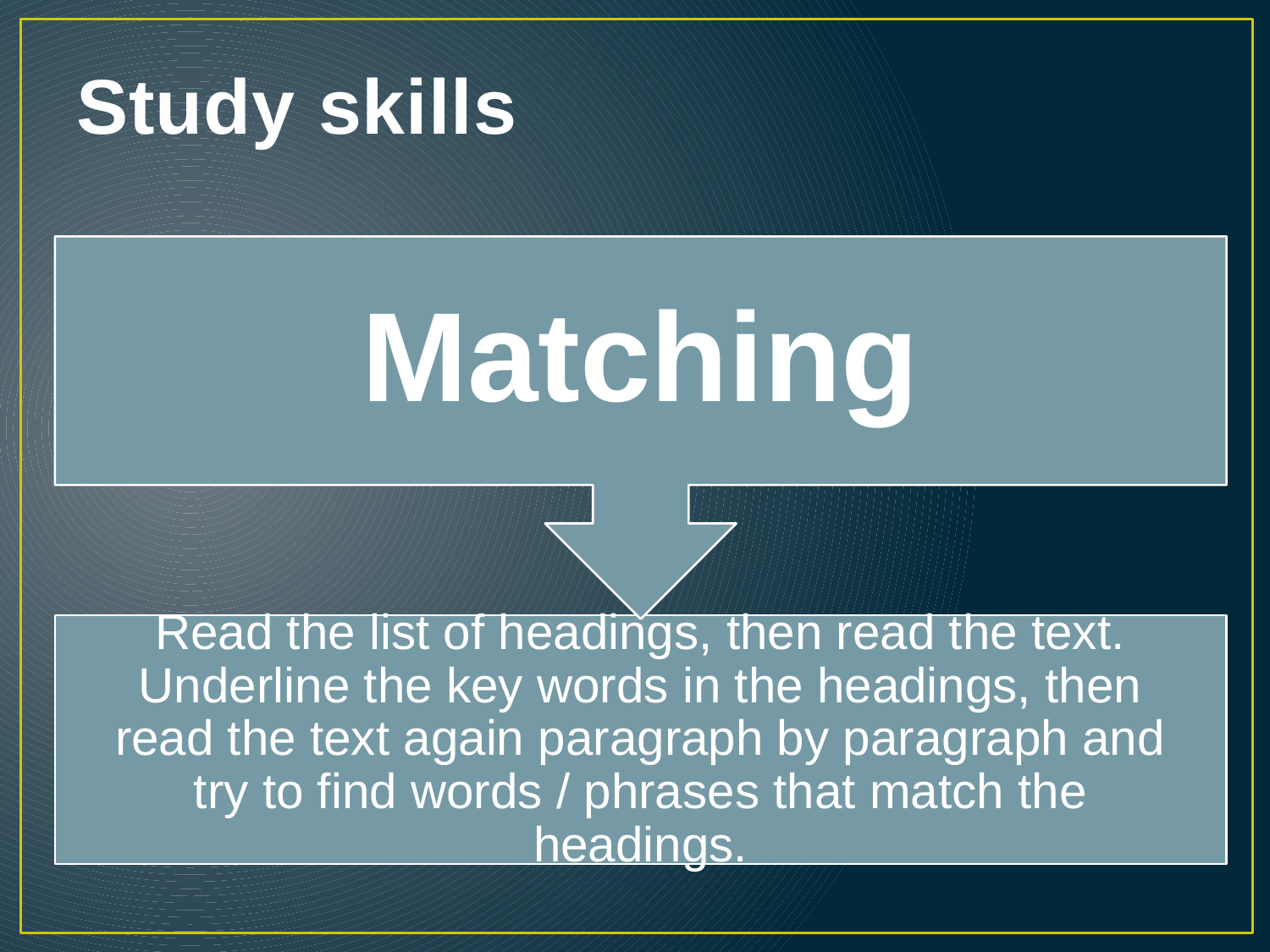

# Study skills
Read the list of headings, then read the text. Underline the key words in the headings, then read the text again paragraph by paragraph and try to find words / phrases that match the headings.
Matching